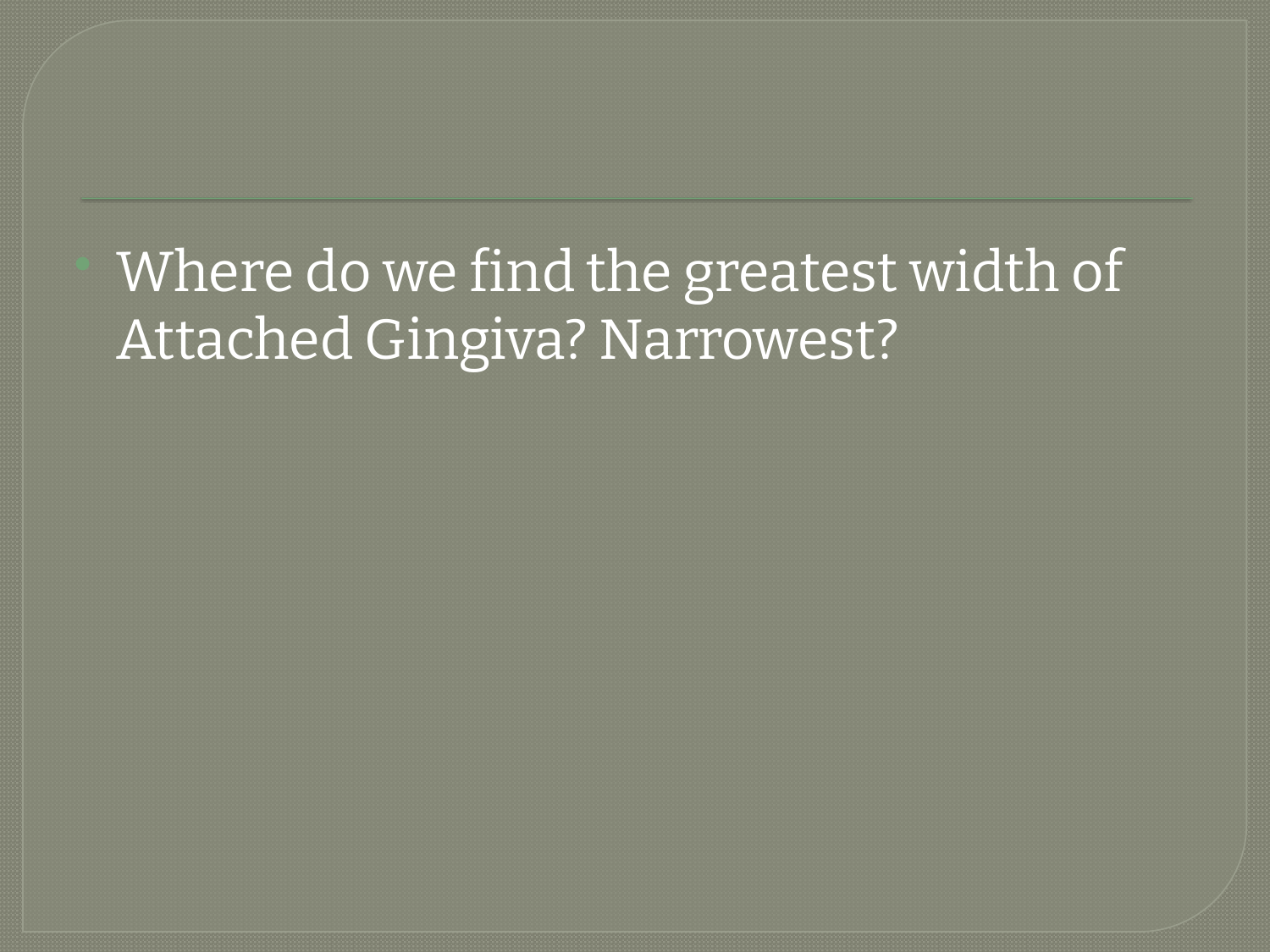

#
Where do we find the greatest width of Attached Gingiva? Narrowest?